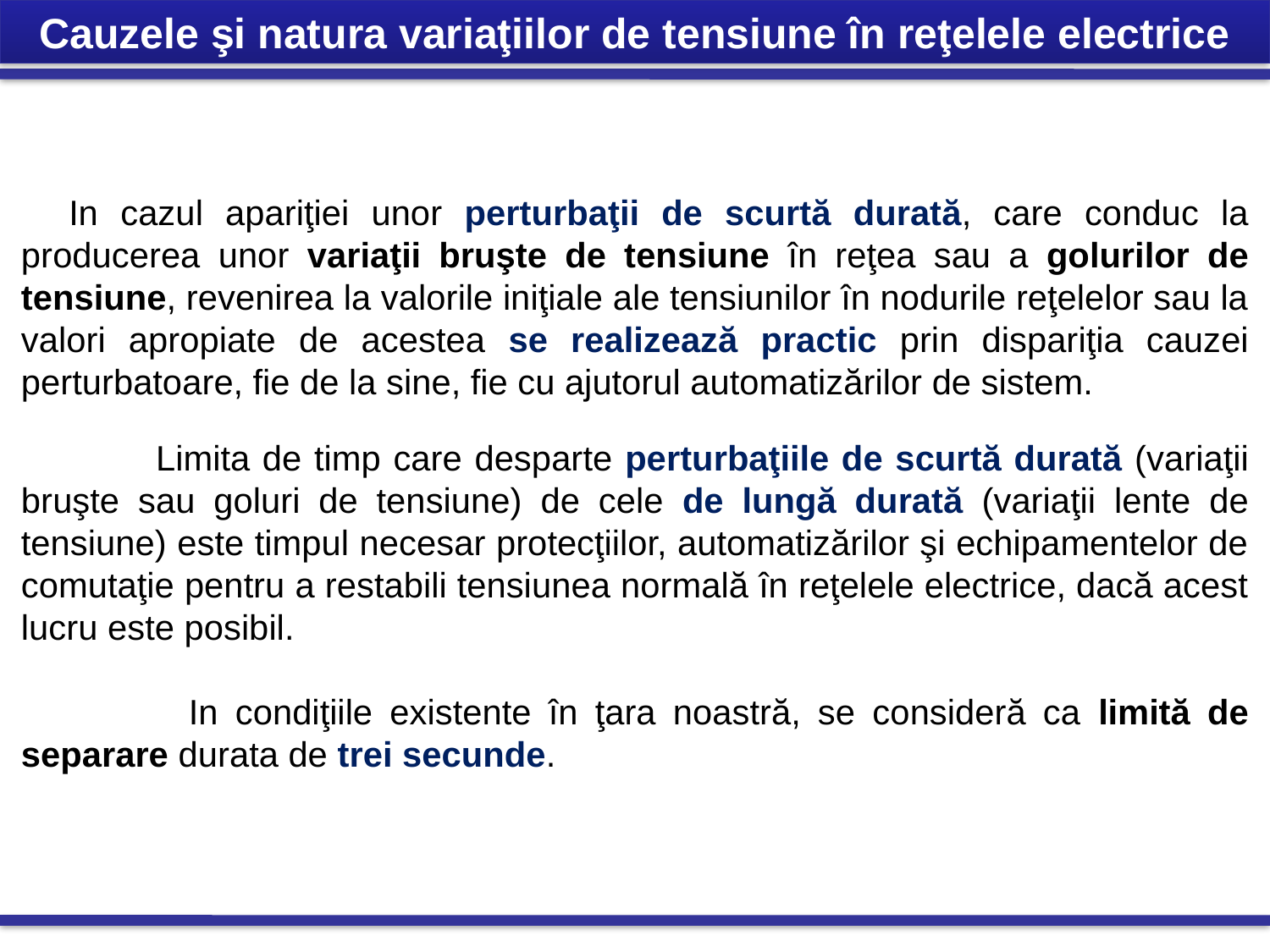

Cauzele şi natura variaţiilor de tensiune în reţelele electrice

In cazul apariţiei unor perturbaţii de scurtă durată, care conduc la producerea unor variaţii bruşte de tensiune în reţea sau a golurilor de tensiune, revenirea la valorile iniţiale ale tensiunilor în nodurile reţelelor sau la valori apropiate de acestea se realizează practic prin dispariţia cauzei perturbatoare, fie de la sine, fie cu ajutorul automatizărilor de sistem.

       Limita de timp care desparte perturbaţiile de scurtă durată (variaţii bruşte sau goluri de tensiune) de cele de lungă durată (variaţii lente de tensiune) este timpul necesar protecţiilor, automatizărilor şi echipamentelor de comutaţie pentru a restabili tensiunea normală în reţelele electrice, dacă acest lucru este posibil.

       In condiţiile existente în ţara noastră, se consideră ca limită de separare durata de trei secunde.